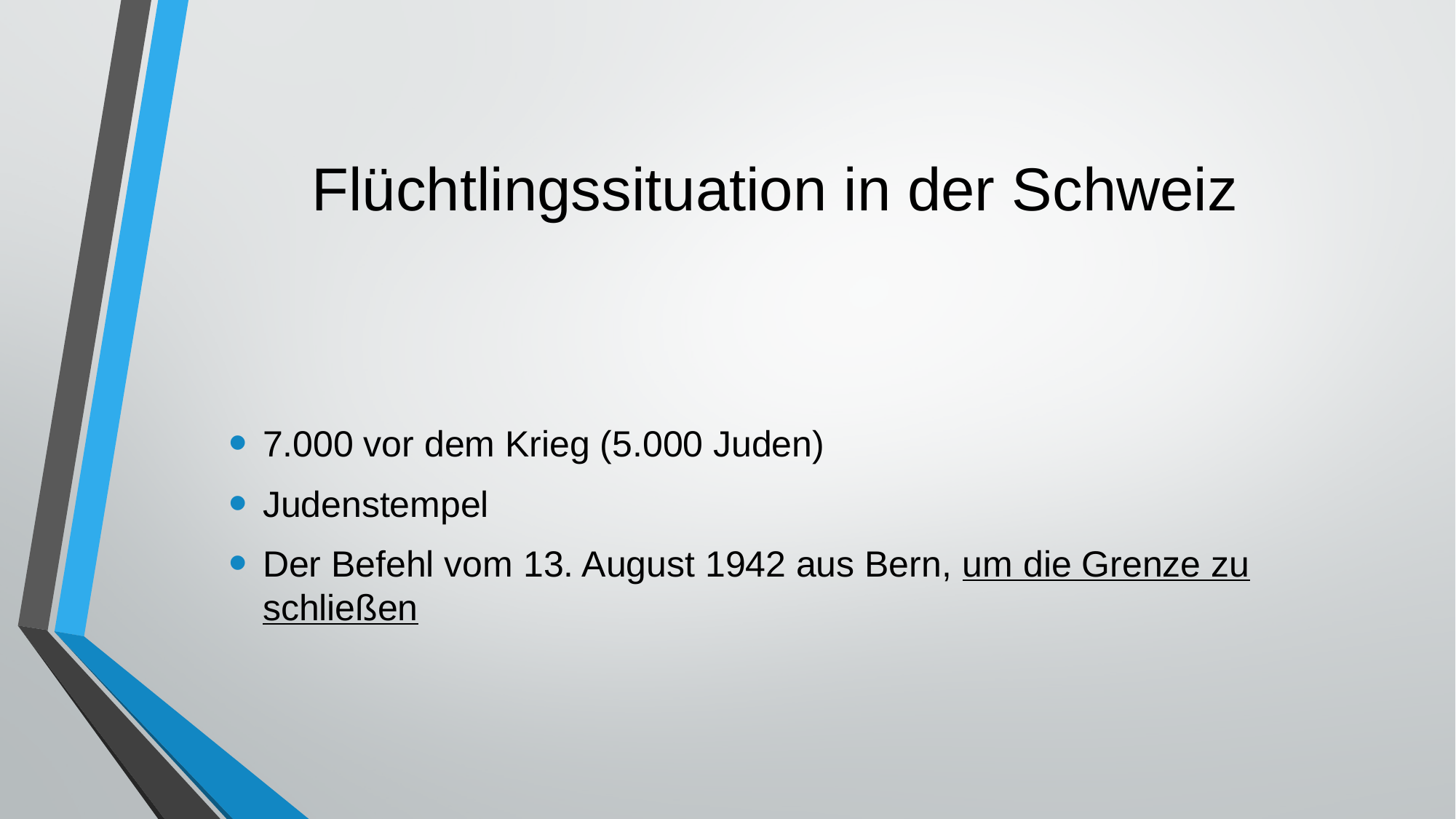

# Flüchtlingssituation in der Schweiz
7.000 vor dem Krieg (5.000 Juden)
Judenstempel
Der Befehl vom 13. August 1942 aus Bern, um die Grenze zu schließen